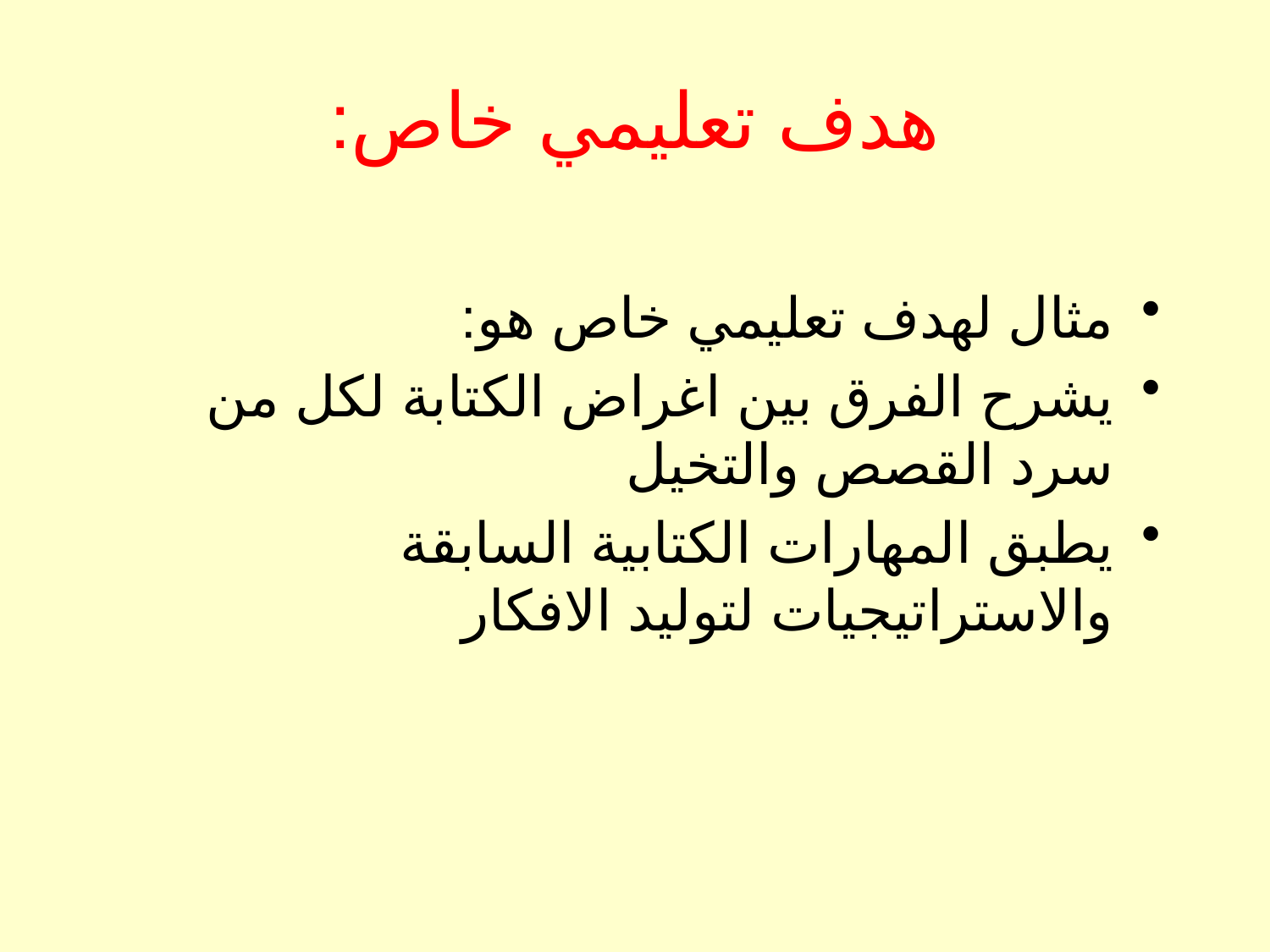

# هدف تعليمي خاص:
مثال لهدف تعليمي خاص هو:
يشرح الفرق بين اغراض الكتابة لكل من سرد القصص والتخيل
يطبق المهارات الكتابية السابقة والاستراتيجيات لتوليد الافكار